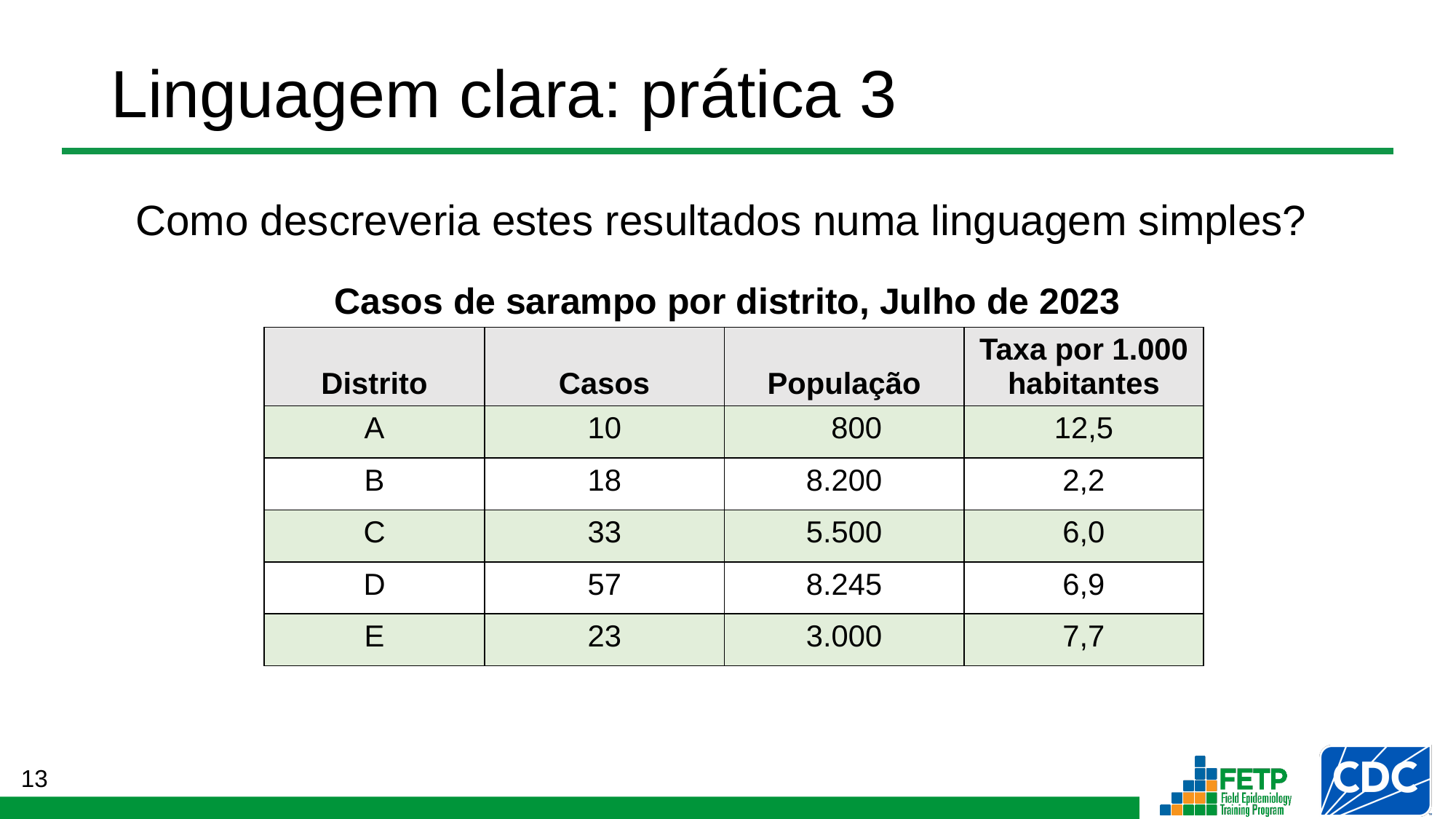

# Linguagem clara: prática 3

Como descreveria estes resultados numa linguagem simples?
Casos de sarampo por distrito, Julho de 2023
| Distrito | Casos | População | Taxa por 1.000 habitantes |
| --- | --- | --- | --- |
| A | 10 | 800 | 12,5 |
| B | 18 | 8.200 | 2,2 |
| C | 33 | 5.500 | 6,0 |
| D | 57 | 8.245 | 6,9 |
| E | 23 | 3.000 | 7,7 |